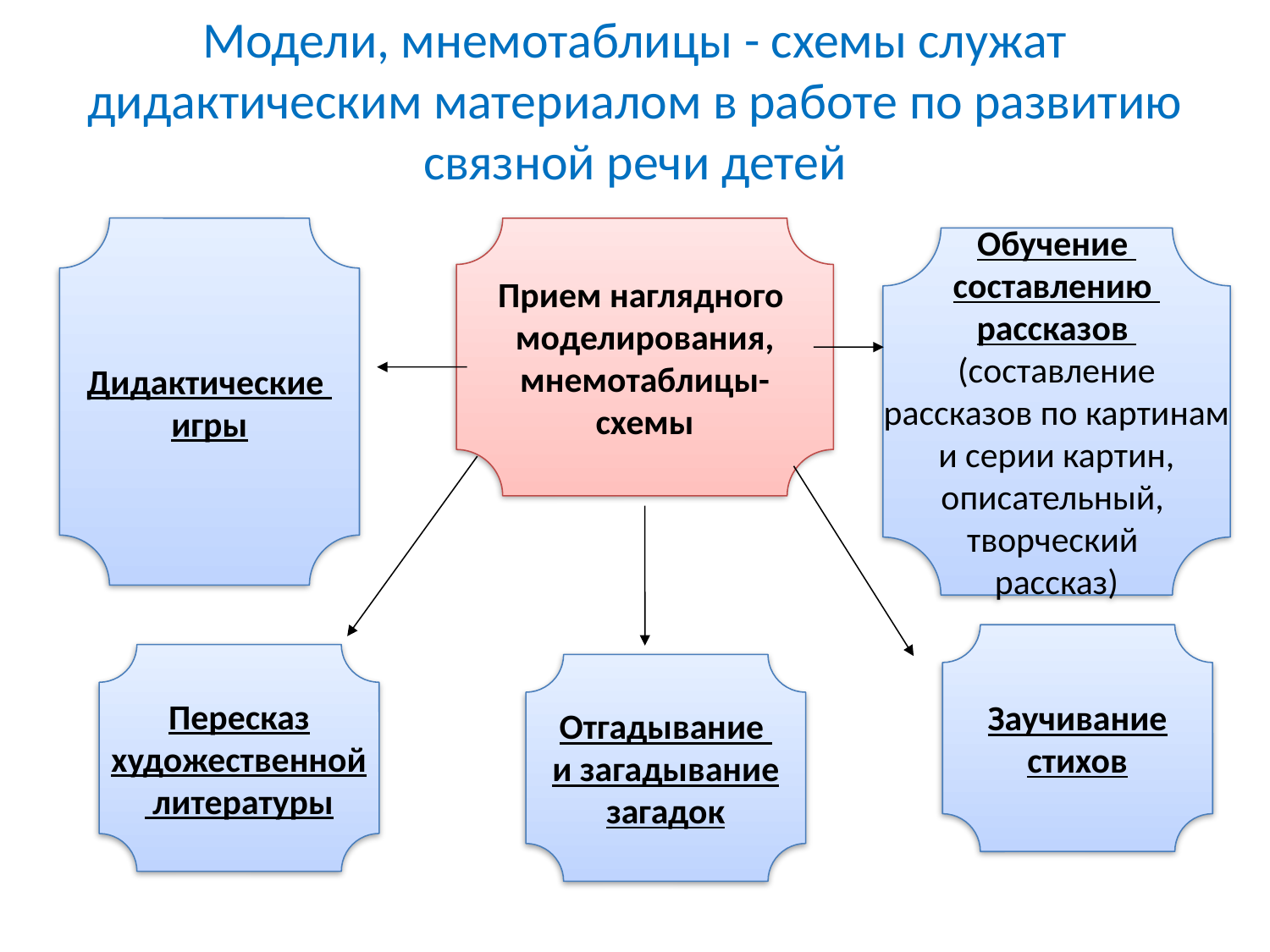

# Модели, мнемотаблицы - схемы служат дидактическим материалом в работе по развитию связной речи детей
Дидактические
игры
Прием наглядного
моделирования,
мнемотаблицы-
схемы
Обучение
составлению
рассказов
(составление
 рассказов по картинам
и серии картин,
описательный,
творческий
рассказ)

Заучивание
стихов
Пересказ
художественной
 литературы
Отгадывание
и загадывание
загадок